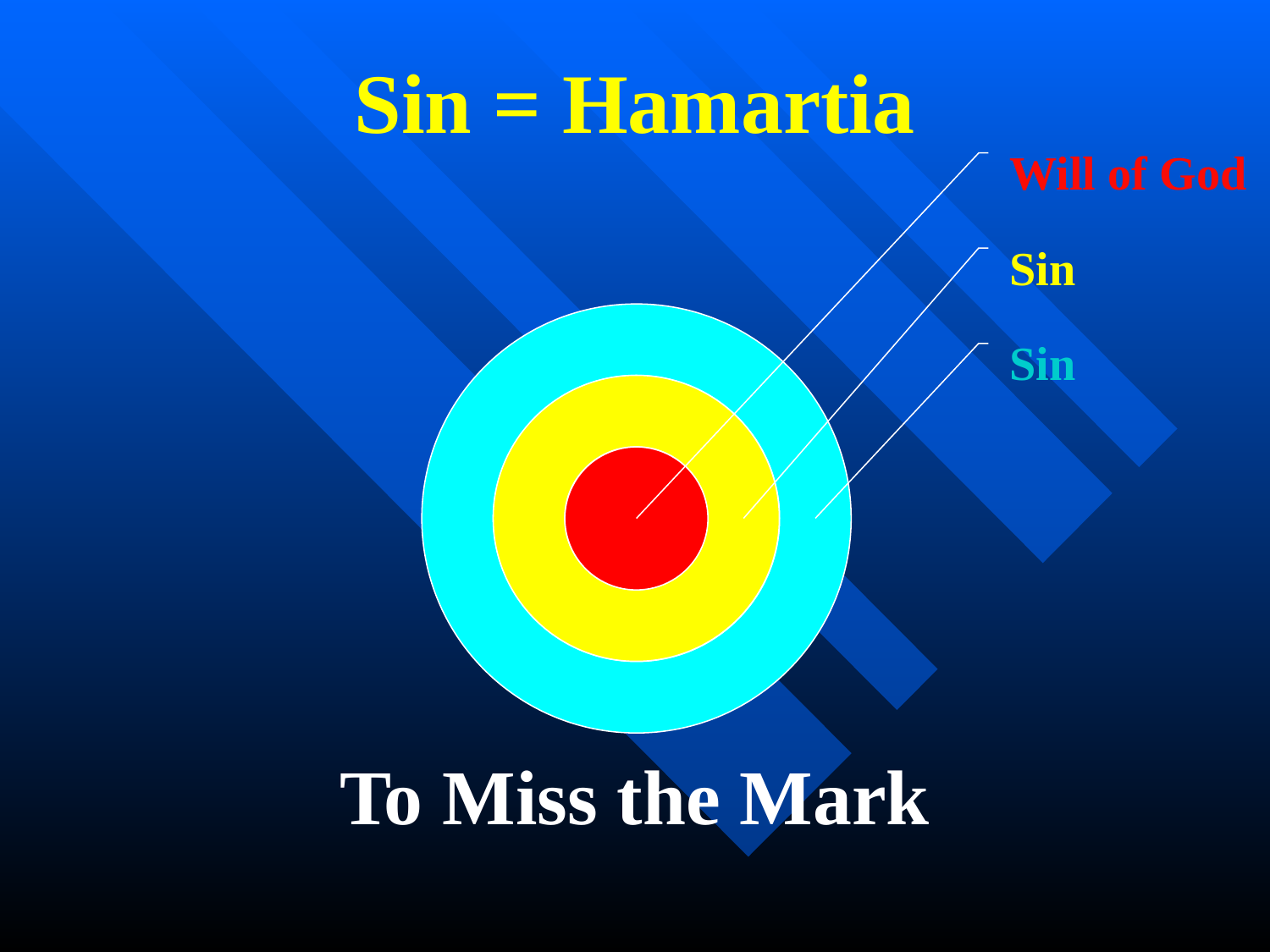

Sin = Hamartia
Will of God
Sin

Sin

To Miss the Mark